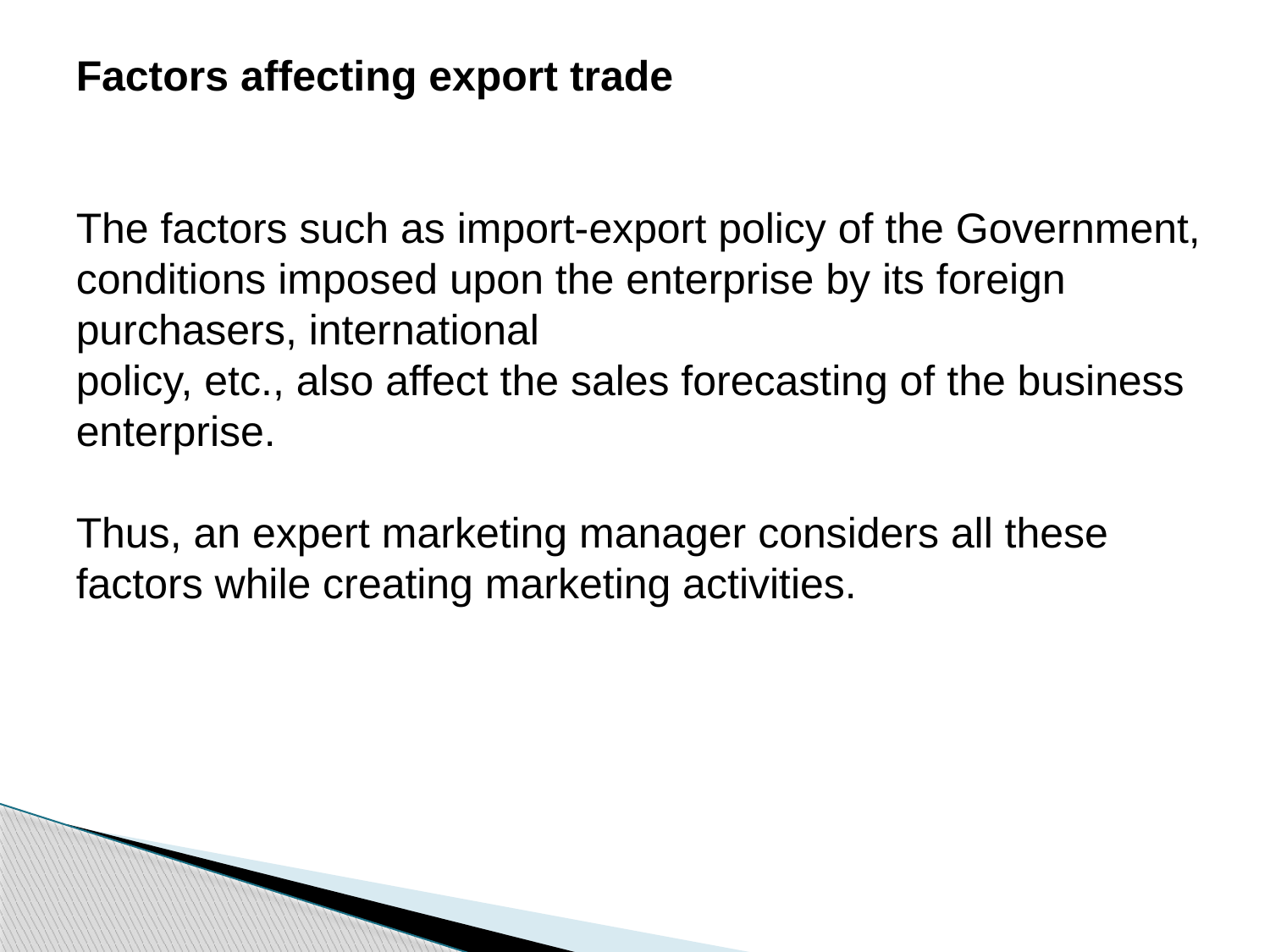

Factors affecting export trade

The factors such as import-export policy of the Government, conditions imposed upon the enterprise by its foreign purchasers, international
policy, etc., also affect the sales forecasting of the business enterprise.

Thus, an expert marketing manager considers all these factors while creating marketing activities.